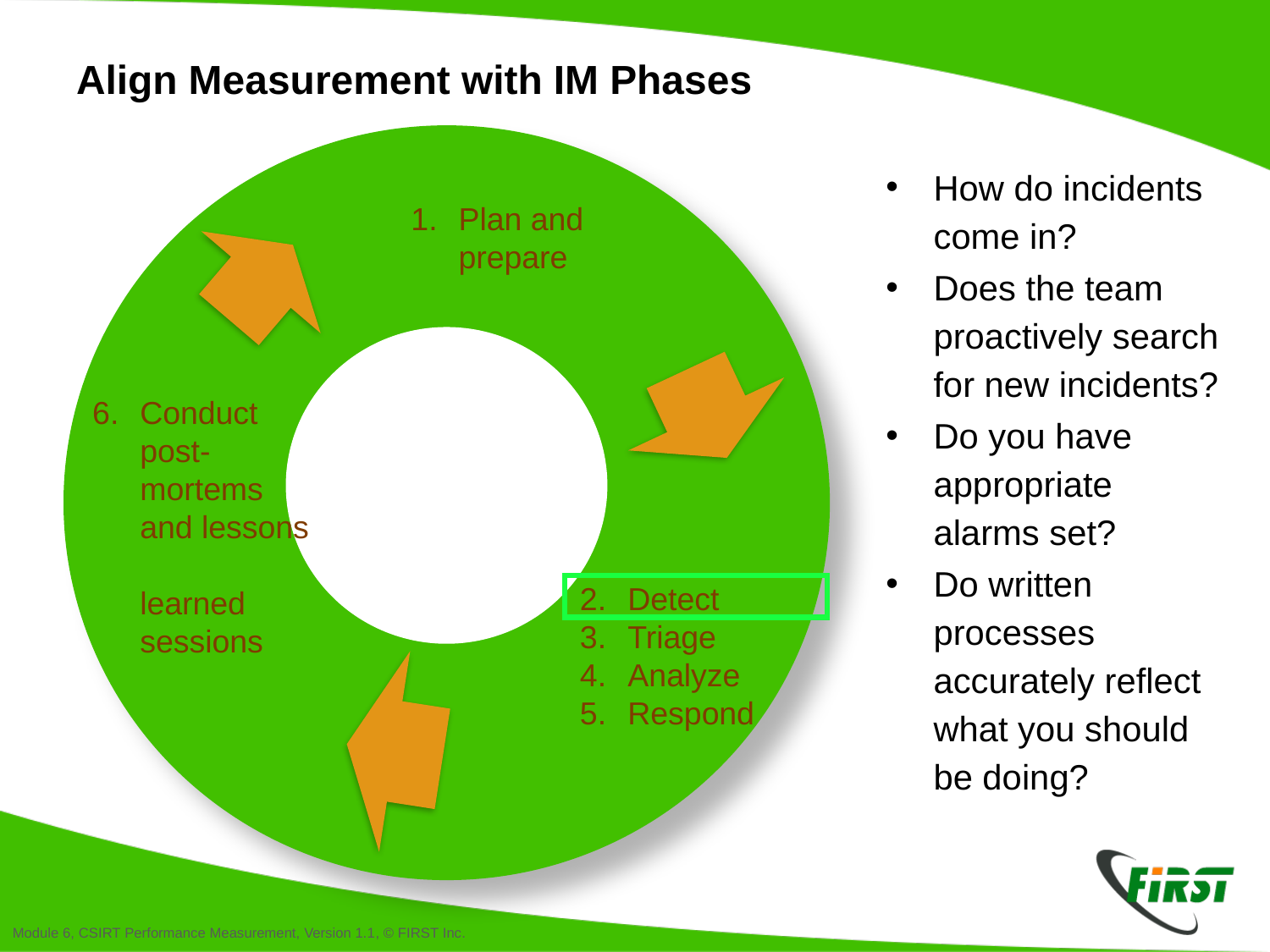

# Align Measurement with IM Phases

Plan and prepare

Conduct
post-
mortems
and lessons
learned sessions

Detect
Triage
Analyze
Respond

How do incidents come in?
Does the team proactively search for new incidents?
Do you have appropriate alarms set?
Do written processes accurately reflect what you should be doing?